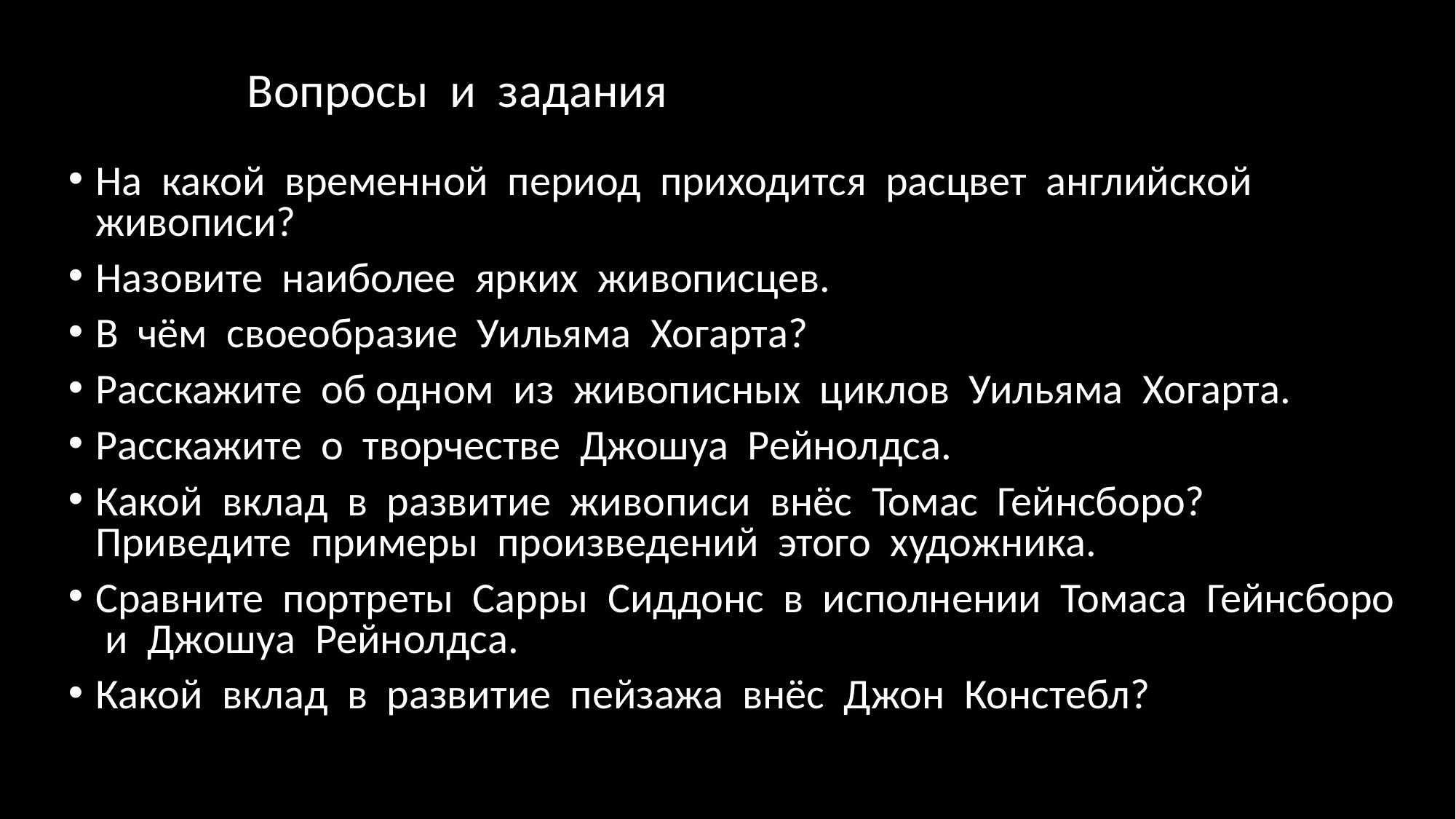

# Вопросы  и  задания
На  какой  временной  период  приходится  расцвет  английской  живописи?
Назовите  наиболее  ярких  живописцев.
В  чём  своеобразие  Уильяма  Хогарта?
Расскажите  об одном  из  живописных  циклов  Уильяма  Хогарта.
Расскажите  о  творчестве  Джошуа  Рейнолдса.
Какой  вклад  в  развитие  живописи  внёс  Томас  Гейнсборо?  Приведите  примеры  произведений  этого  художника.
Сравните  портреты  Сарры  Сиддонс  в  исполнении  Томаса  Гейнсборо  и  Джошуа  Рейнолдса.
Какой  вклад  в  развитие  пейзажа  внёс  Джон  Констебл?